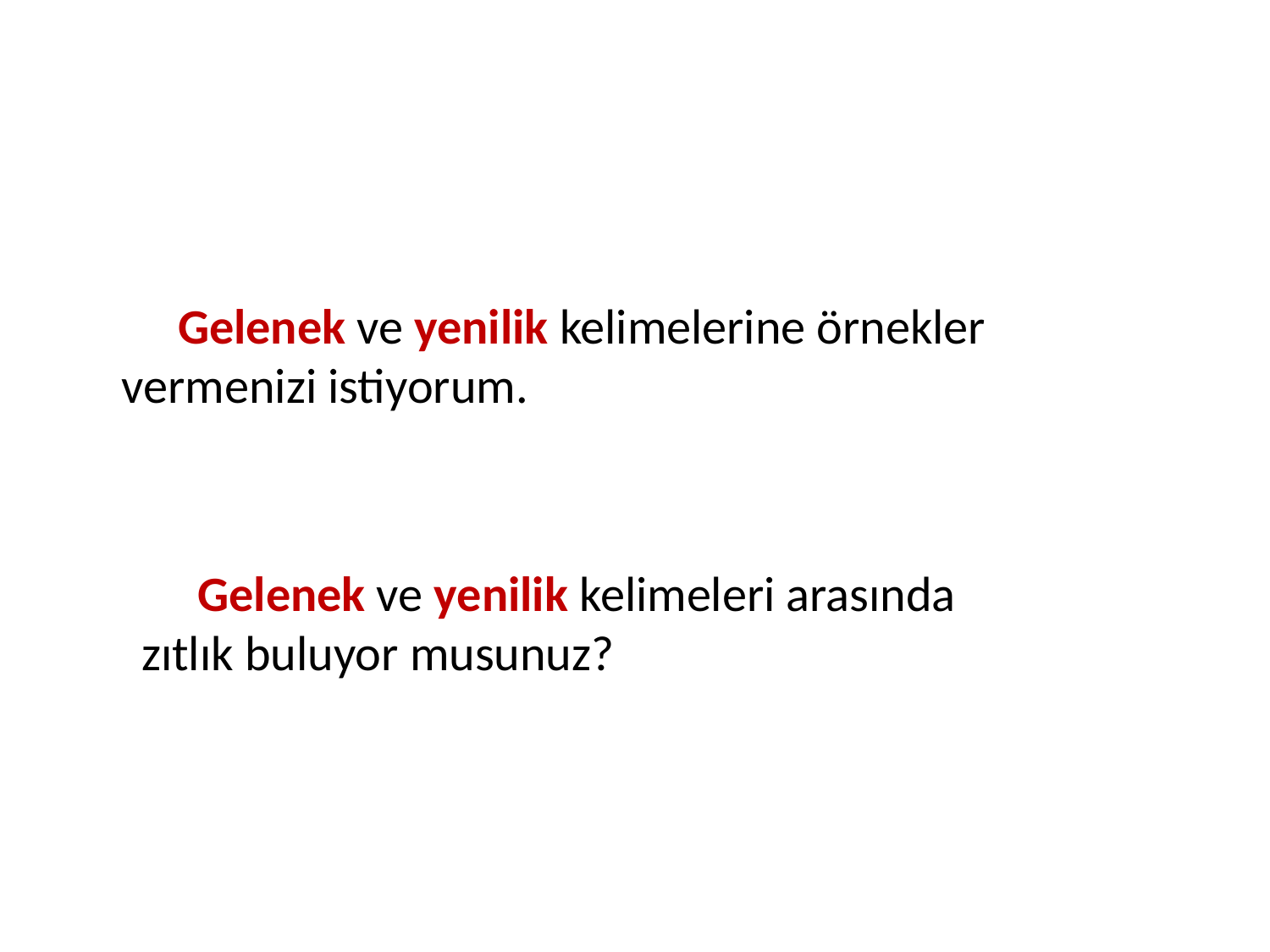

Gelenek ve yenilik kelimelerine örnekler vermenizi istiyorum.
     Gelenek ve yenilik kelimeleri arasında zıtlık buluyor musunuz?